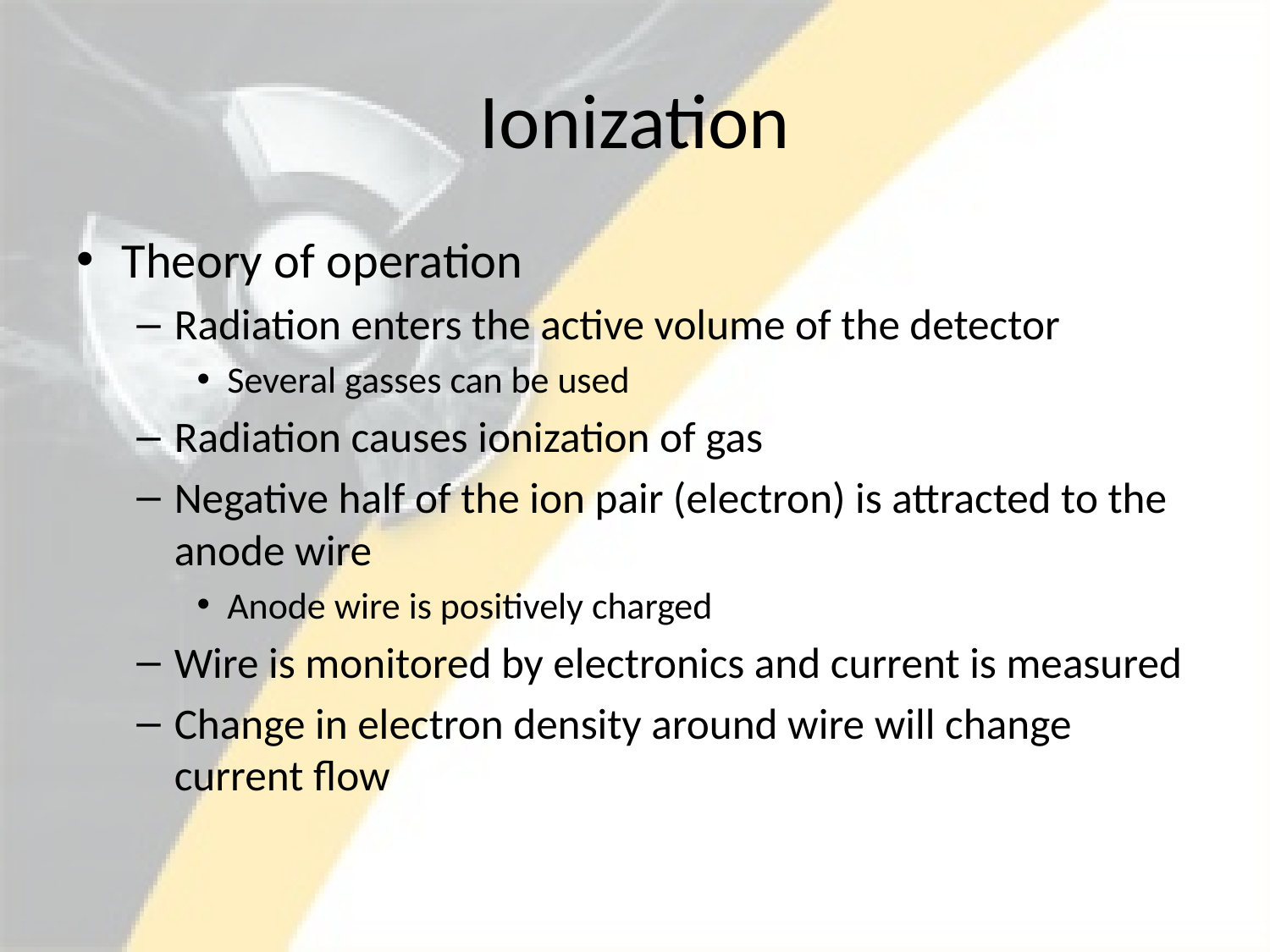

# Ionization
Theory of operation
Radiation enters the active volume of the detector
Several gasses can be used
Radiation causes ionization of gas
Negative half of the ion pair (electron) is attracted to the anode wire
Anode wire is positively charged
Wire is monitored by electronics and current is measured
Change in electron density around wire will change current flow